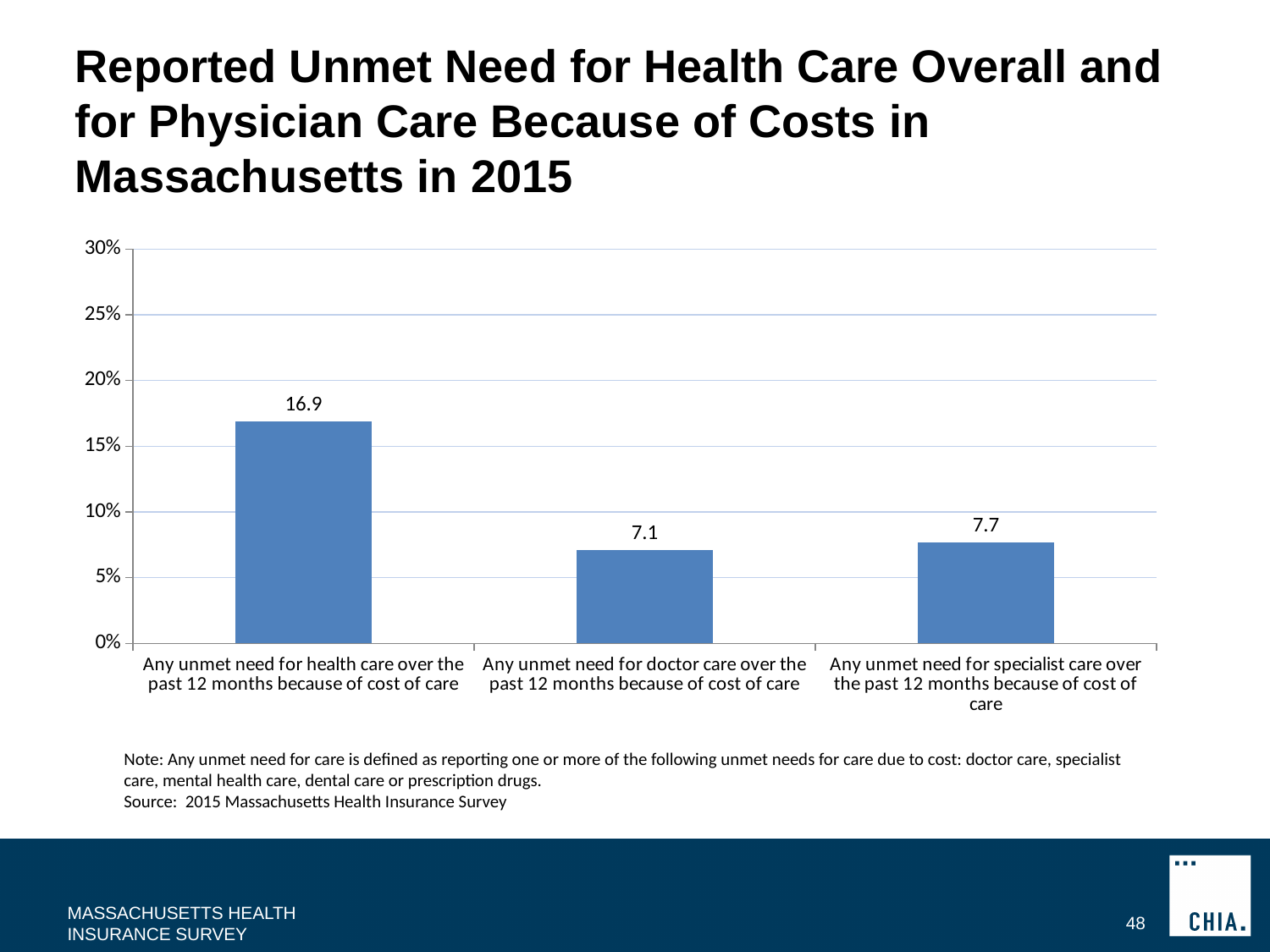

# Reported Unmet Need for Health Care Overall and for Physician Care Because of Costs in Massachusetts in 2015

### Chart

| Category |  |
|---|---|
| Any unmet need for health care over the past 12 months because of cost of care | 16.9 |
| Any unmet need for doctor care over the past 12 months because of cost of care | 7.1 |
| Any unmet need for specialist care over the past 12 months because of cost of care | 7.7 |
Note: Any unmet need for care is defined as reporting one or more of the following unmet needs for care due to cost: doctor care, specialist care, mental health care, dental care or prescription drugs.
Source:  2015 Massachusetts Health Insurance Survey
MASSACHUSETTS HEALTH INSURANCE SURVEY
48